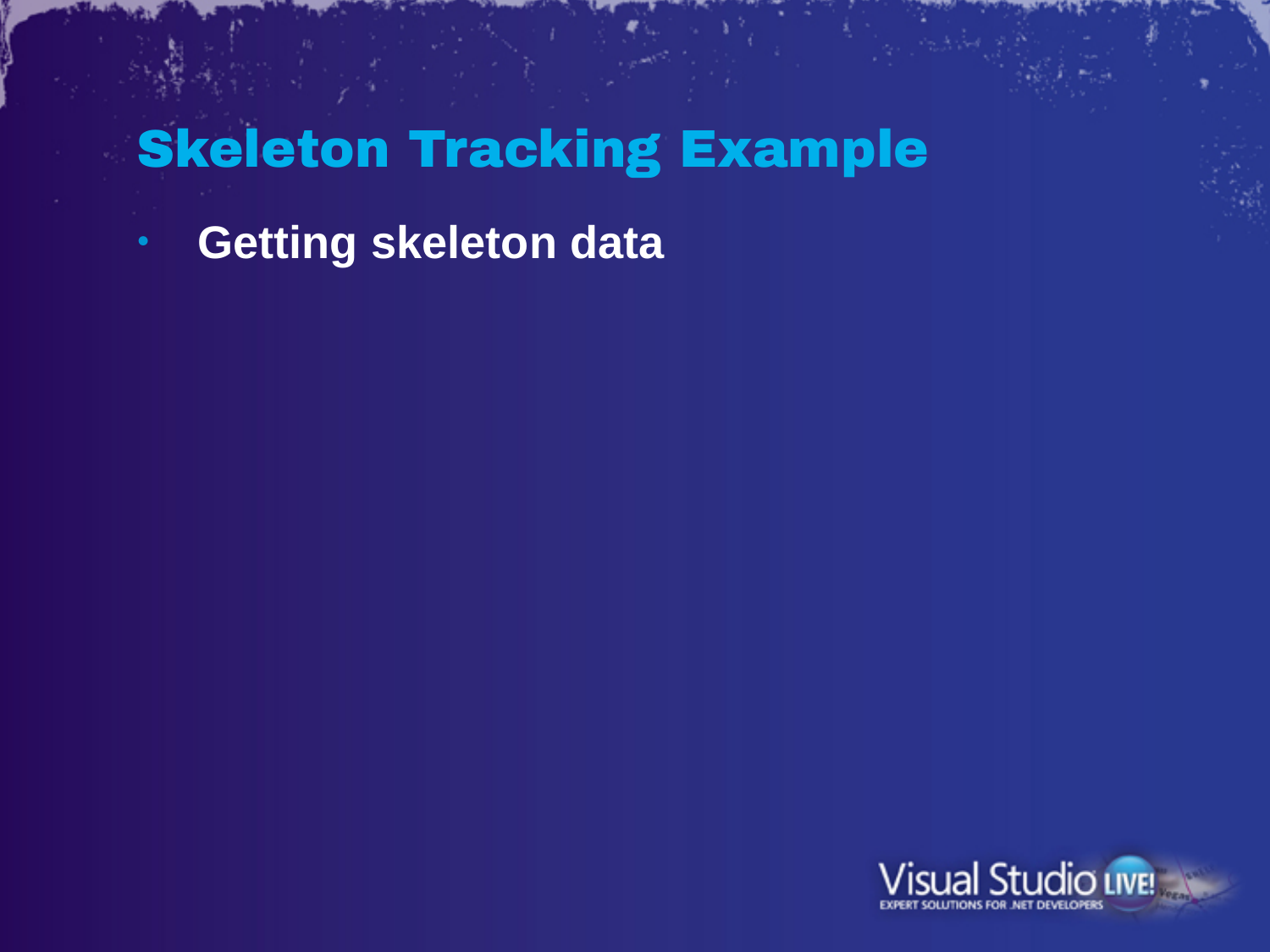

# Skeleton Tracking Example
Getting skeleton data